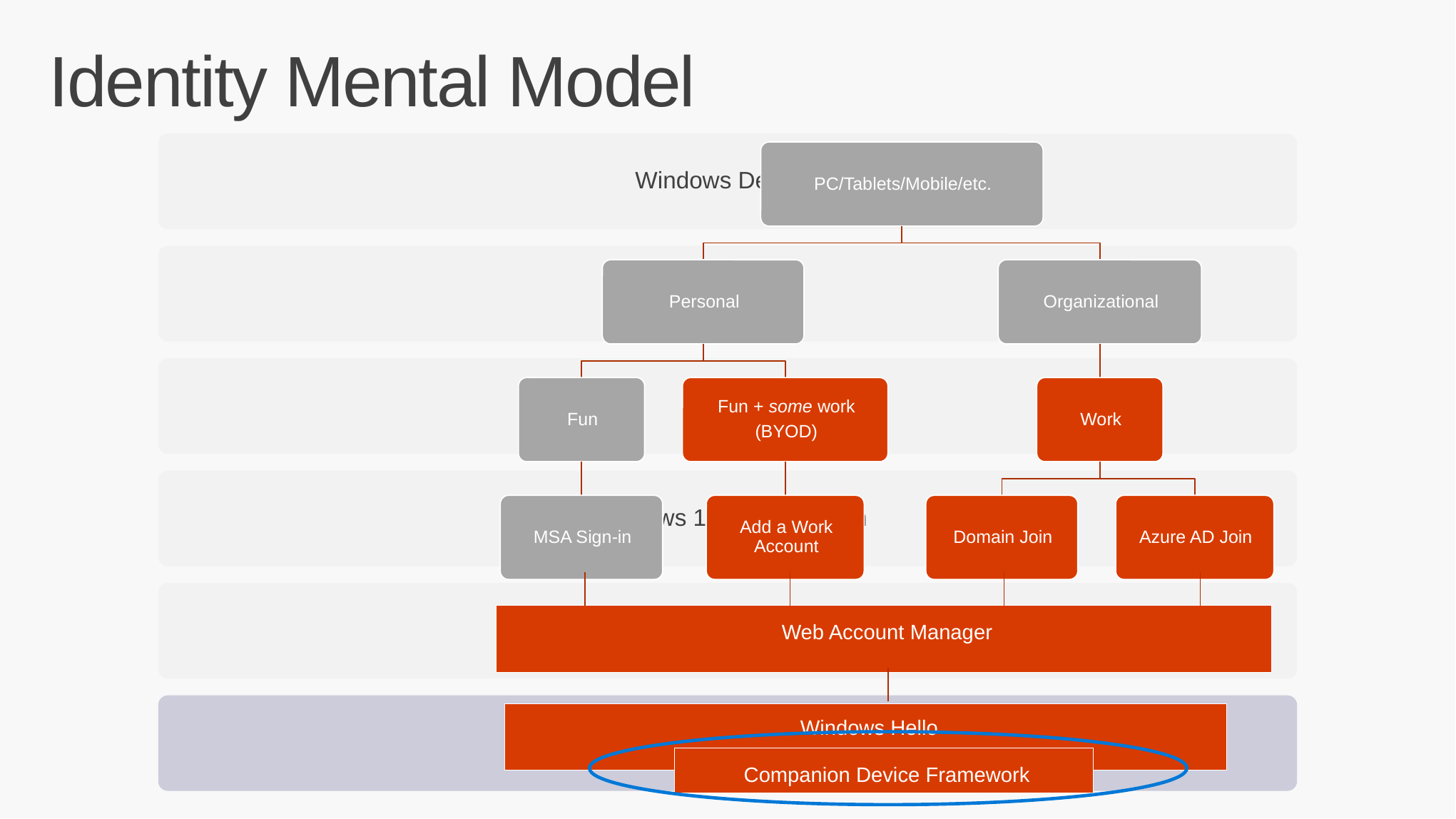

Identity Mental Model
Identity
SSO
Windows 10 Configuration
Purpose
Ownership
Windows Devices
PC/Tablets/Mobile/etc.
Personal
Fun
MSA Sign-in
Fun + some work
(BYOD)
Add a Work Account
Organizational
Work
Domain Join
Azure AD Join
Web Account Manager

Windows Hello

Companion Device Framework